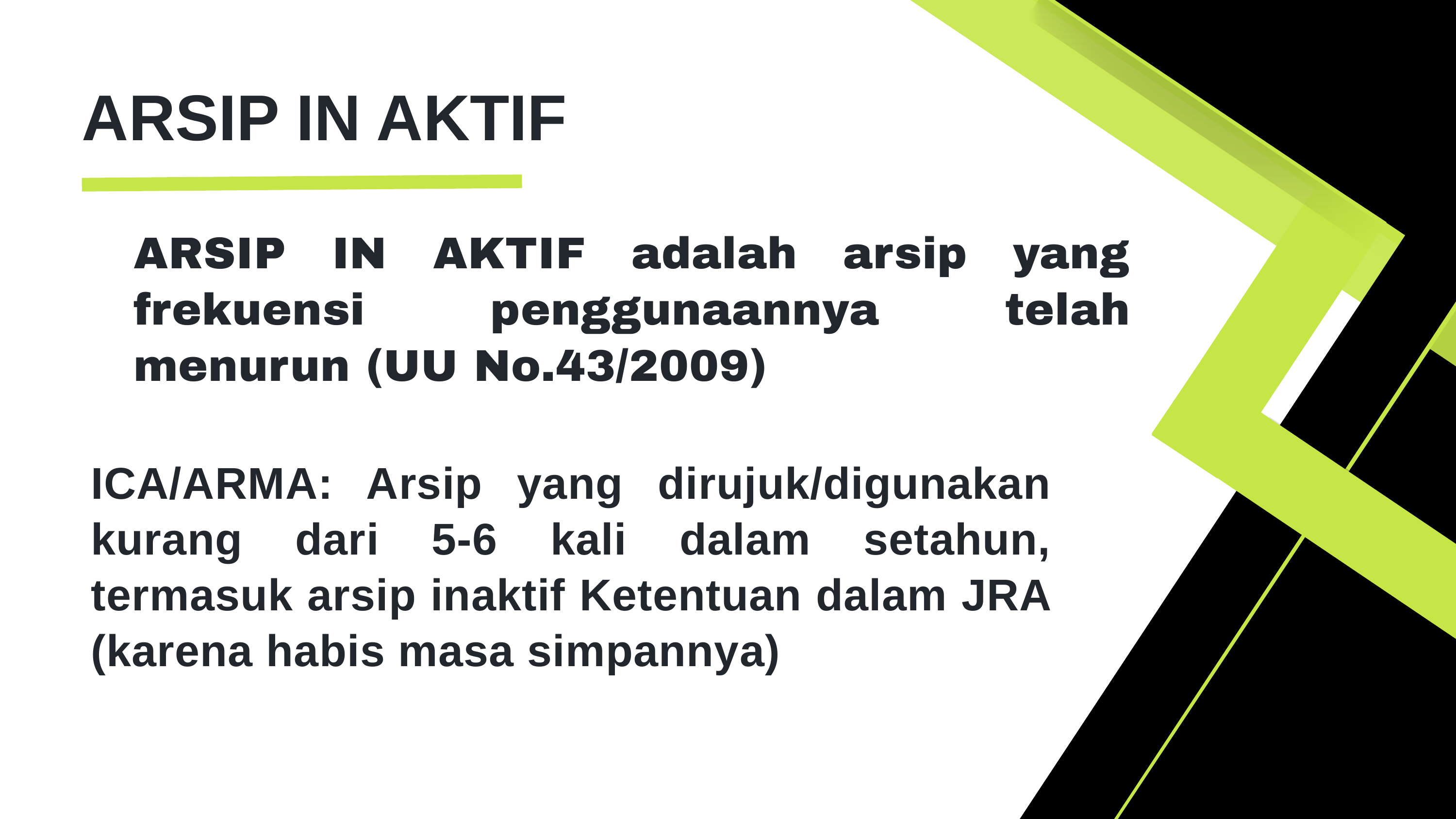

ARSIP IN AKTIF

ARSIP IN AKTIF adalah arsip yang frekuensi penggunaannya telah menurun (UU No.43/2009)

ICA/ARMA: Arsip yang dirujuk/digunakan kurang dari 5-6 kali dalam setahun, termasuk arsip inaktif Ketentuan dalam JRA (karena habis masa simpannya)